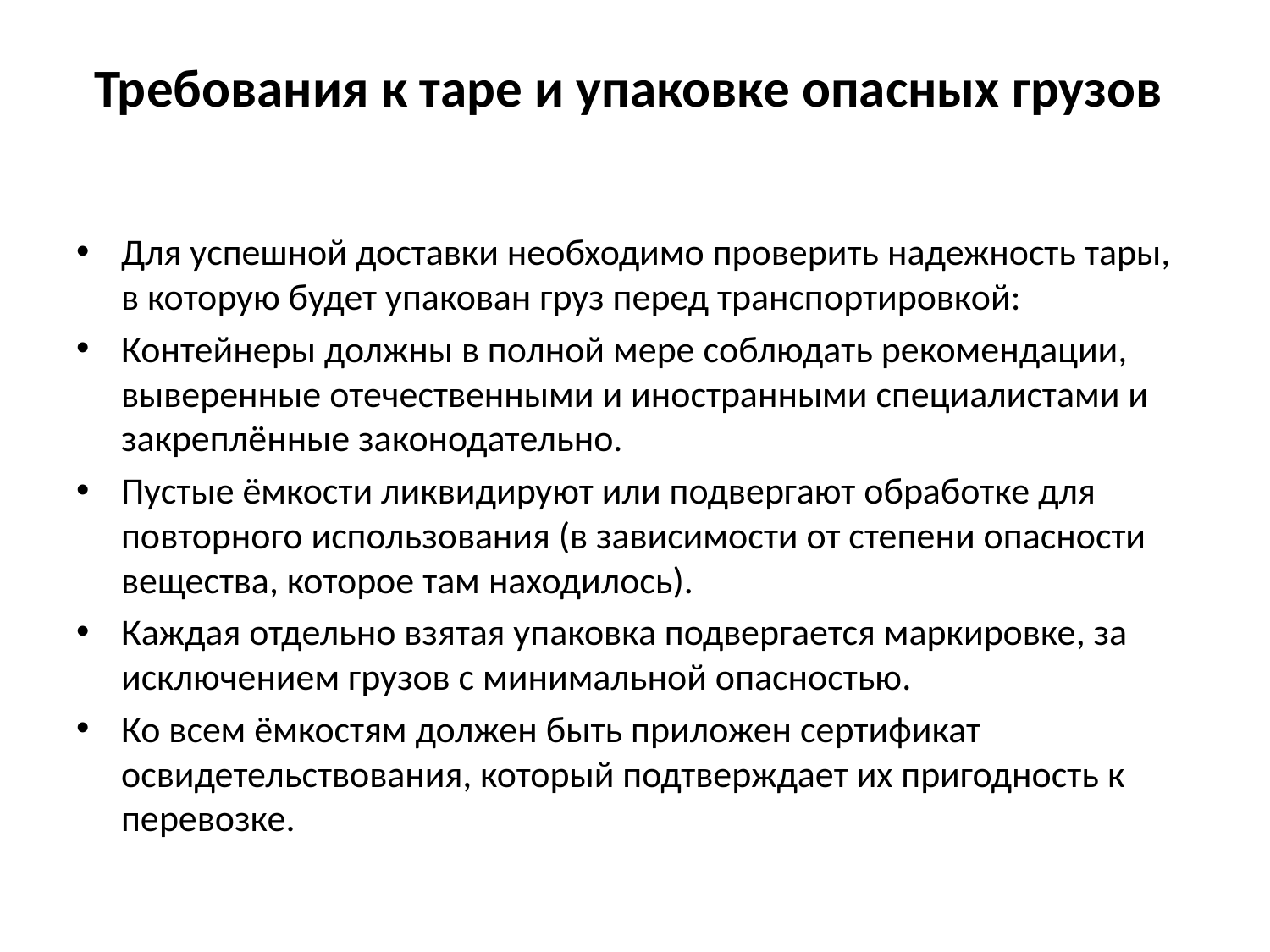

# Требования к таре и упаковке опасных грузов
Для успешной доставки необходимо проверить надежность тары, в которую будет упакован груз перед транспортировкой:
Контейнеры должны в полной мере соблюдать рекомендации, выверенные отечественными и иностранными специалистами и закреплённые законодательно.
Пустые ёмкости ликвидируют или подвергают обработке для повторного использования (в зависимости от степени опасности вещества, которое там находилось).
Каждая отдельно взятая упаковка подвергается маркировке, за исключением грузов с минимальной опасностью.
Ко всем ёмкостям должен быть приложен сертификат освидетельствования, который подтверждает их пригодность к перевозке.